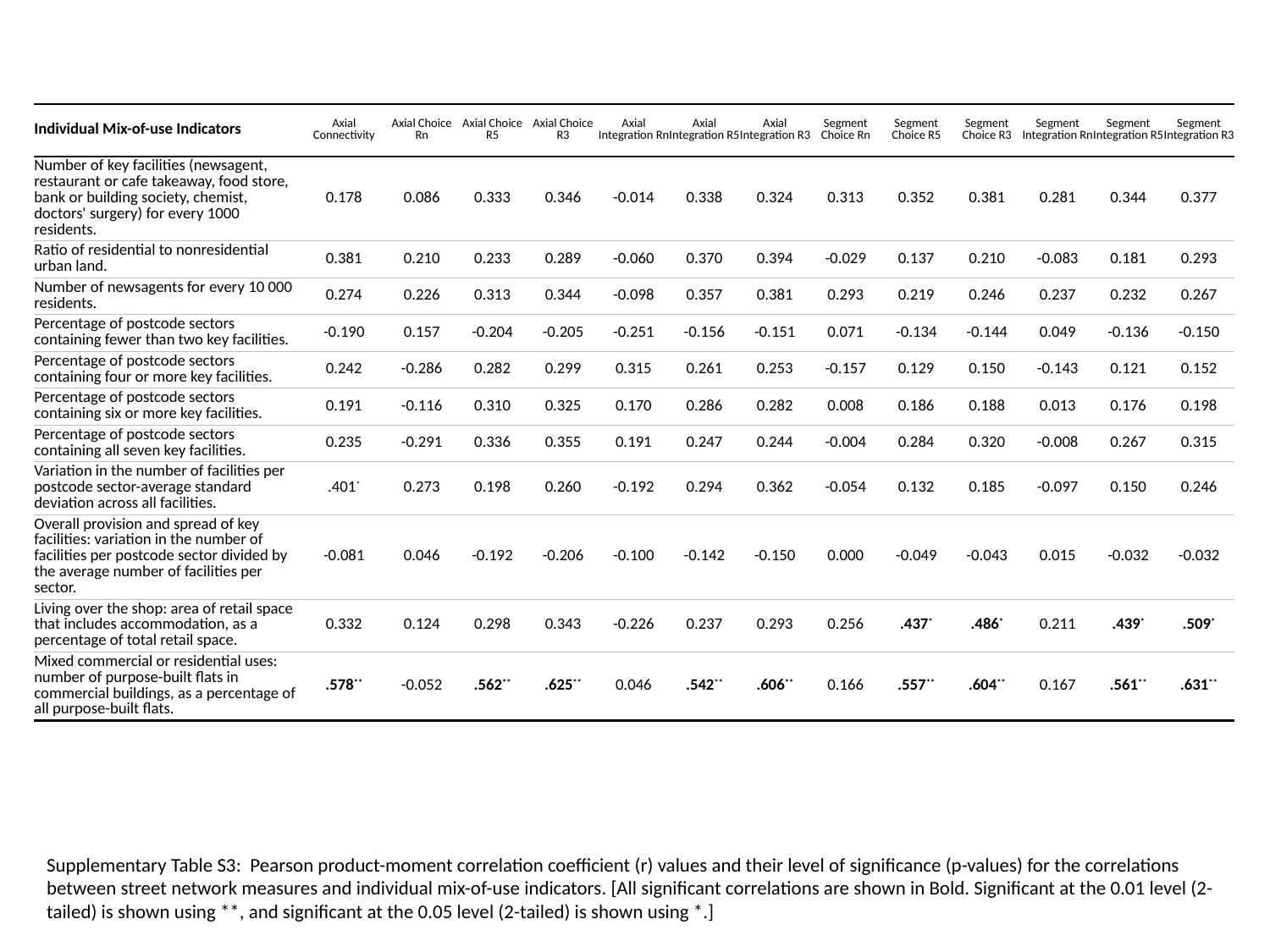

| Individual Mix-of-use Indicators | Axial Connectivity | Axial Choice Rn | Axial Choice R5 | Axial Choice R3 | Axial Integration Rn | Axial Integration R5 | Axial Integration R3 | Segment Choice Rn | Segment Choice R5 | Segment Choice R3 | Segment Integration Rn | Segment Integration R5 | Segment Integration R3 |
| --- | --- | --- | --- | --- | --- | --- | --- | --- | --- | --- | --- | --- | --- |
| Number of key facilities (newsagent, restaurant or cafe takeaway, food store, bank or building society, chemist, doctors' surgery) for every 1000 residents. | 0.178 | 0.086 | 0.333 | 0.346 | -0.014 | 0.338 | 0.324 | 0.313 | 0.352 | 0.381 | 0.281 | 0.344 | 0.377 |
| Ratio of residential to nonresidential urban land. | 0.381 | 0.210 | 0.233 | 0.289 | -0.060 | 0.370 | 0.394 | -0.029 | 0.137 | 0.210 | -0.083 | 0.181 | 0.293 |
| Number of newsagents for every 10 000 residents. | 0.274 | 0.226 | 0.313 | 0.344 | -0.098 | 0.357 | 0.381 | 0.293 | 0.219 | 0.246 | 0.237 | 0.232 | 0.267 |
| Percentage of postcode sectors containing fewer than two key facilities. | -0.190 | 0.157 | -0.204 | -0.205 | -0.251 | -0.156 | -0.151 | 0.071 | -0.134 | -0.144 | 0.049 | -0.136 | -0.150 |
| Percentage of postcode sectors containing four or more key facilities. | 0.242 | -0.286 | 0.282 | 0.299 | 0.315 | 0.261 | 0.253 | -0.157 | 0.129 | 0.150 | -0.143 | 0.121 | 0.152 |
| Percentage of postcode sectors containing six or more key facilities. | 0.191 | -0.116 | 0.310 | 0.325 | 0.170 | 0.286 | 0.282 | 0.008 | 0.186 | 0.188 | 0.013 | 0.176 | 0.198 |
| Percentage of postcode sectors containing all seven key facilities. | 0.235 | -0.291 | 0.336 | 0.355 | 0.191 | 0.247 | 0.244 | -0.004 | 0.284 | 0.320 | -0.008 | 0.267 | 0.315 |
| Variation in the number of facilities per postcode sector-average standard deviation across all facilities. | .401\* | 0.273 | 0.198 | 0.260 | -0.192 | 0.294 | 0.362 | -0.054 | 0.132 | 0.185 | -0.097 | 0.150 | 0.246 |
| Overall provision and spread of key facilities: variation in the number of facilities per postcode sector divided by the average number of facilities per sector. | -0.081 | 0.046 | -0.192 | -0.206 | -0.100 | -0.142 | -0.150 | 0.000 | -0.049 | -0.043 | 0.015 | -0.032 | -0.032 |
| Living over the shop: area of retail space that includes accommodation, as a percentage of total retail space. | 0.332 | 0.124 | 0.298 | 0.343 | -0.226 | 0.237 | 0.293 | 0.256 | .437\* | .486\* | 0.211 | .439\* | .509\* |
| Mixed commercial or residential uses: number of purpose-built flats in commercial buildings, as a percentage of all purpose-built flats. | .578\*\* | -0.052 | .562\*\* | .625\*\* | 0.046 | .542\*\* | .606\*\* | 0.166 | .557\*\* | .604\*\* | 0.167 | .561\*\* | .631\*\* |
Supplementary Table S3:  Pearson product-moment correlation coefficient (r) values and their level of significance (p-values) for the correlations between street network measures and individual mix-of-use indicators. [All significant correlations are shown in Bold. Significant at the 0.01 level (2-tailed) is shown using **, and significant at the 0.05 level (2-tailed) is shown using *.]